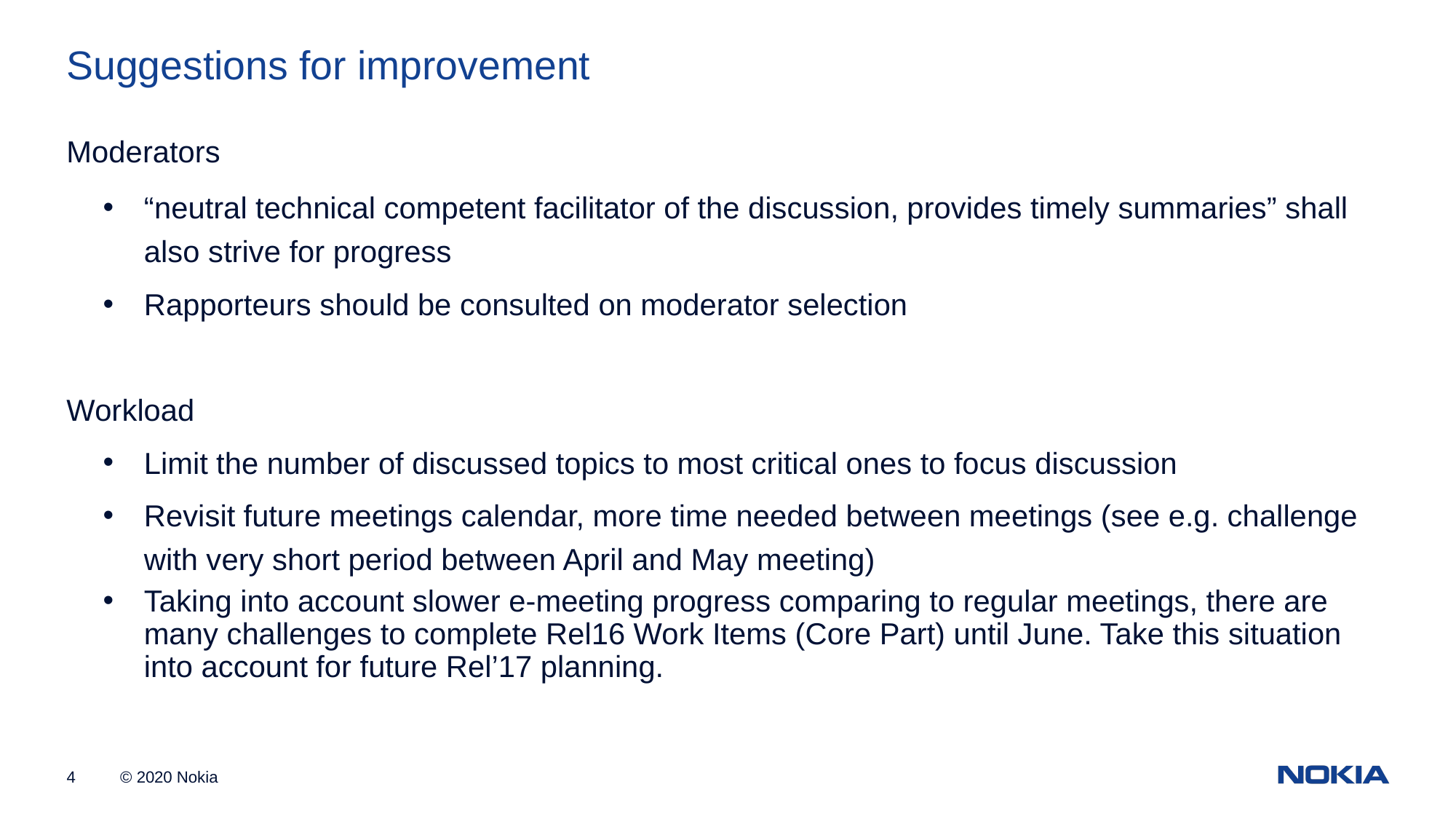

Suggestions for improvement

Moderators
“neutral technical competent facilitator of the discussion, provides timely summaries” shall also strive for progress
Rapporteurs should be consulted on moderator selection

Workload
Limit the number of discussed topics to most critical ones to focus discussion
Revisit future meetings calendar, more time needed between meetings (see e.g. challenge with very short period between April and May meeting)
Taking into account slower e-meeting progress comparing to regular meetings, there are many challenges to complete Rel16 Work Items (Core Part) until June. Take this situation into account for future Rel’17 planning.